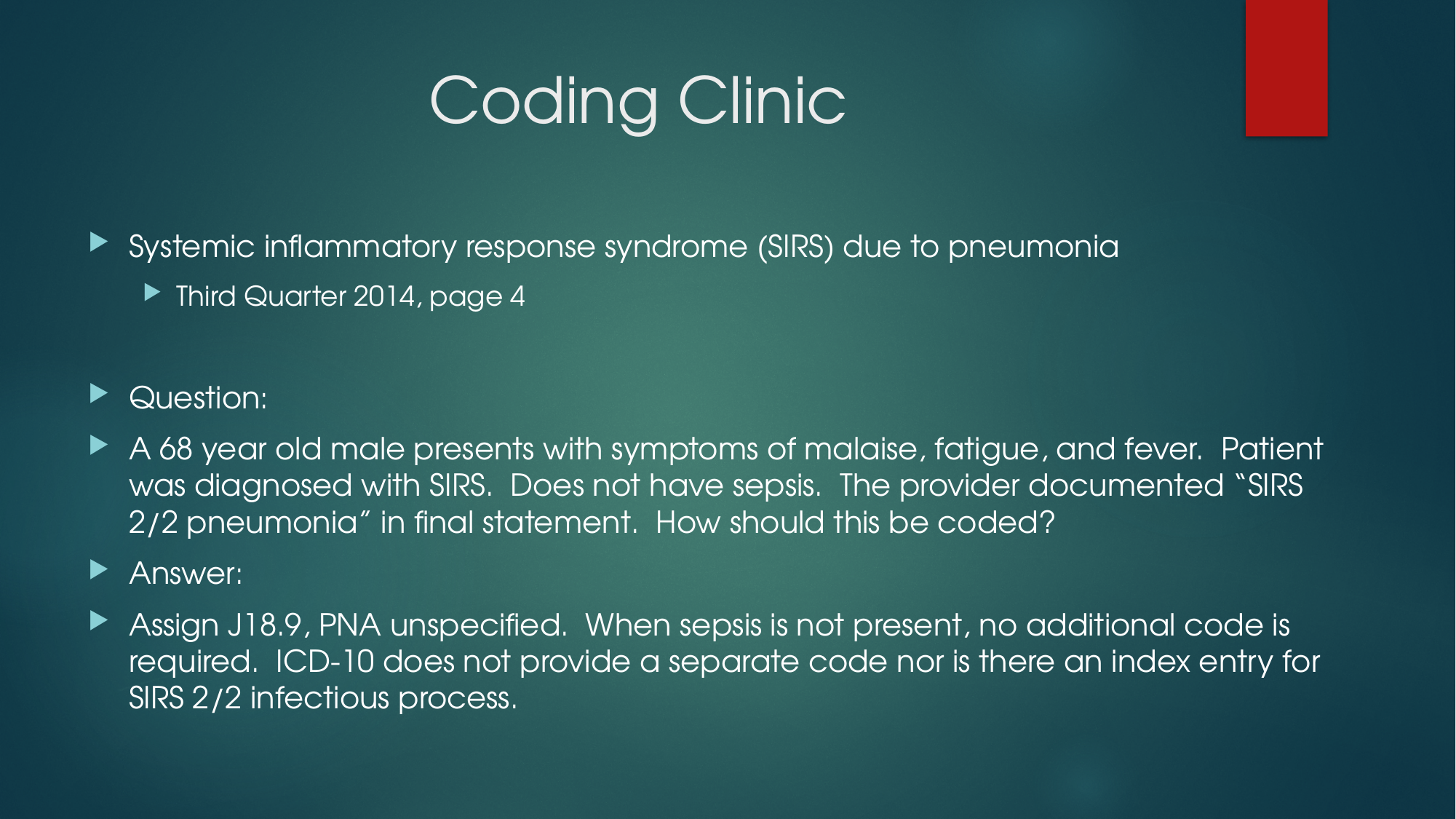

# Coding Clinic
Systemic inflammatory response syndrome (SIRS) due to pneumonia
Third Quarter 2014, page 4

Question:
A 68 year old male presents with symptoms of malaise, fatigue, and fever.  Patient was diagnosed with SIRS.  Does not have sepsis.  The provider documented “SIRS 2/2 pneumonia” in final statement.  How should this be coded?
Answer:
Assign J18.9, PNA unspecified.  When sepsis is not present, no additional code is required.  ICD-10 does not provide a separate code nor is there an index entry for SIRS 2/2 infectious process.